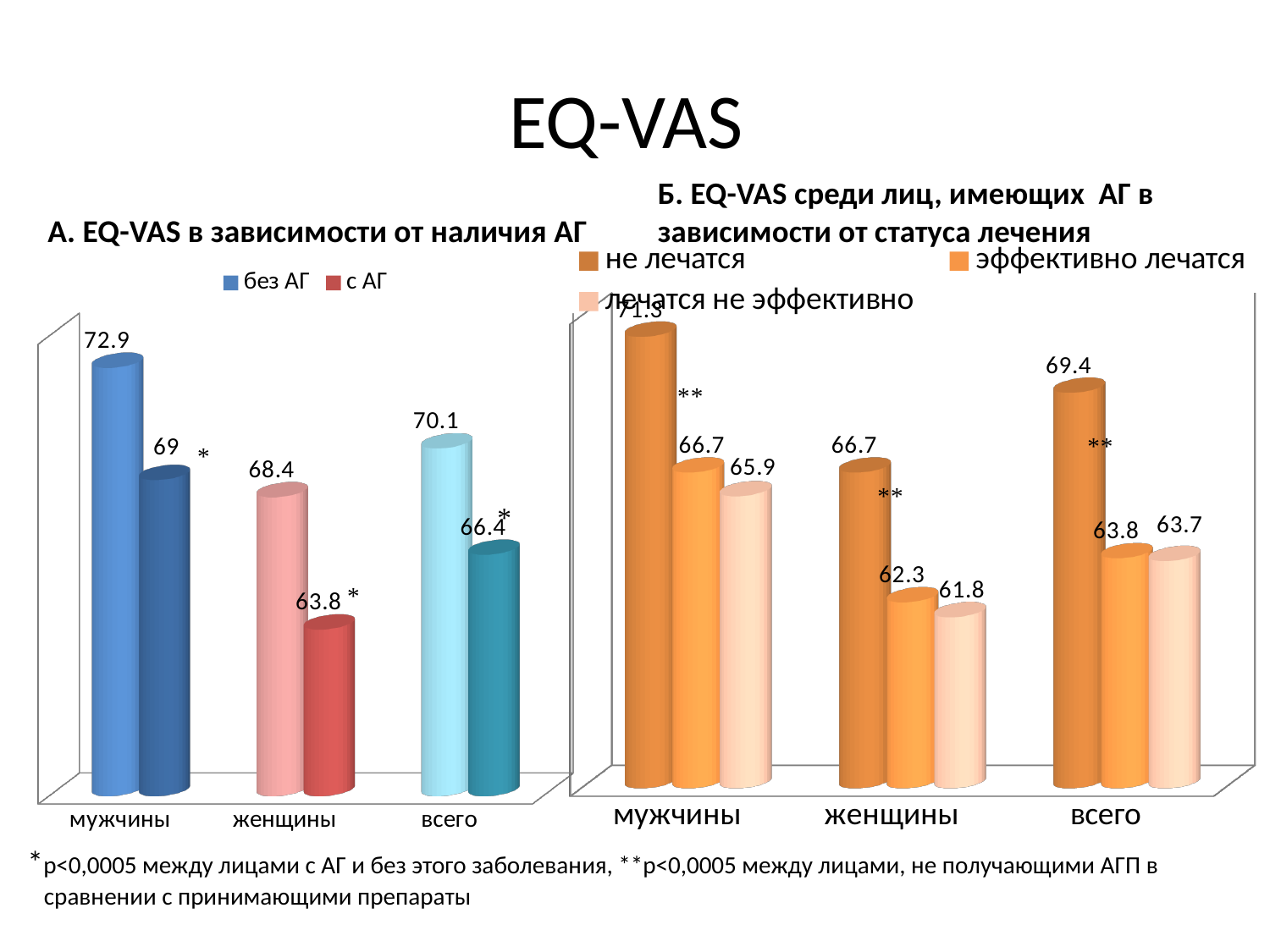

# EQ-VAS
А. EQ-VAS в зависимости от наличия АГ
Б. EQ-VAS среди лиц, имеющих  АГ в зависимости от статуса лечения

[unsupported chart]

[unsupported chart]

*р<0,0005 между лицами с АГ и без этого заболевания, **р<0,0005 между лицами, не получающими АГП в                 сравнении с принимающими препараты